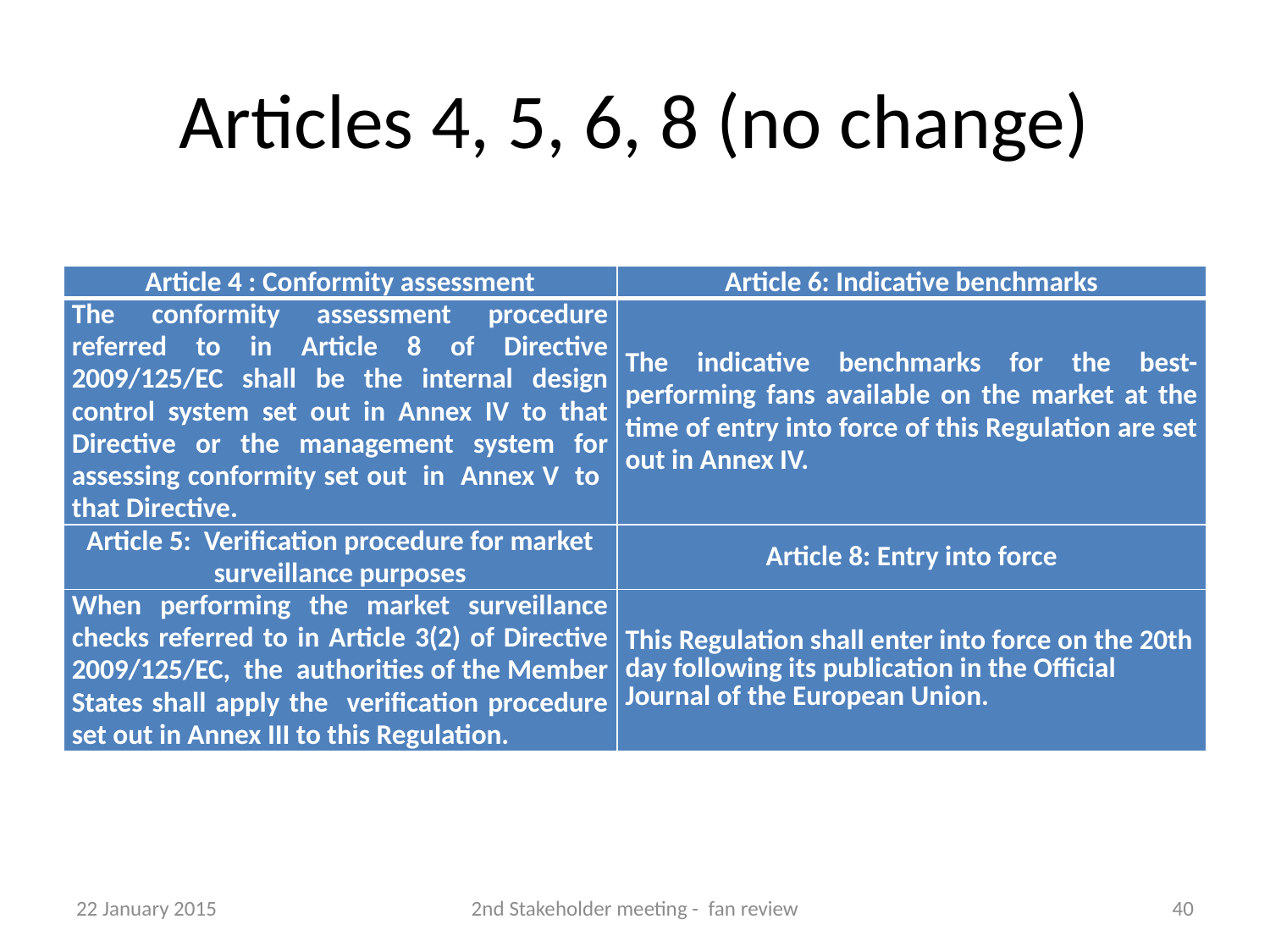

# Articles 4, 5, 6, 8 (no change)
| Article 4 : Conformity assessment | Article 6: Indicative benchmarks |
| --- | --- |
| The conformity assessment procedure referred to in Article 8 of Directive 2009/125/EC shall be the internal design control system set out in Annex IV to that Directive or the management system for assessing conformity set out in Annex V to that Directive. | The indicative benchmarks for the best-performing fans available on the market at the time of entry into force of this Regulation are set out in Annex IV. |
| Article 5: Verification procedure for market surveillance purposes | Article 8: Entry into force |
| When performing the market surveillance checks referred to in Article 3(2) of Directive 2009/125/EC, the authorities of the Member States shall apply the verification procedure set out in Annex III to this Regulation. | This Regulation shall enter into force on the 20th day following its publication in the Official Journal of the European Union. |
22 January 2015
2nd Stakeholder meeting -  fan review
40